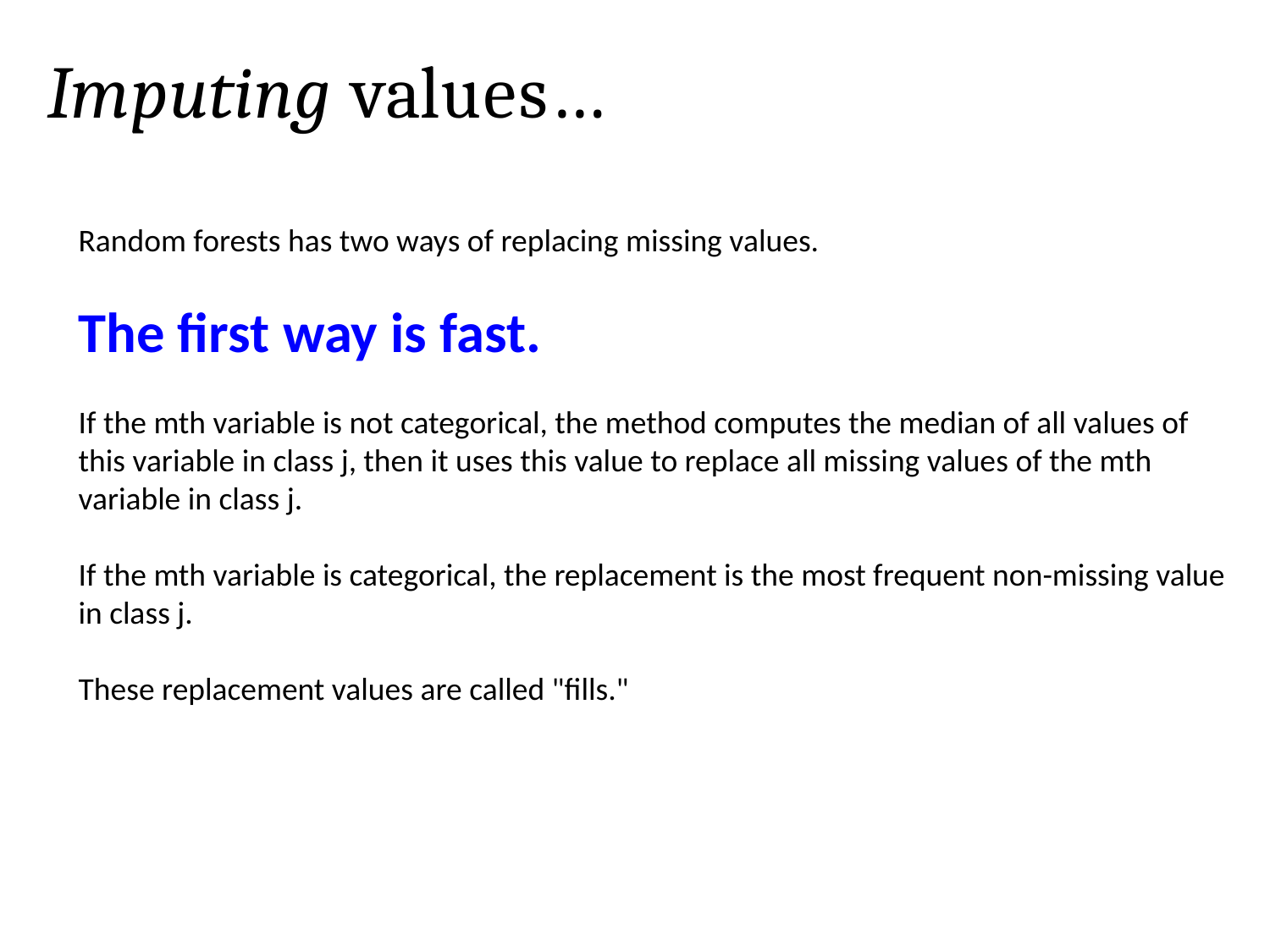

Imputing values…
Random forests has two ways of replacing missing values.

The first way is fast.

If the mth variable is not categorical, the method computes the median of all values of this variable in class j, then it uses this value to replace all missing values of the mth variable in class j.

If the mth variable is categorical, the replacement is the most frequent non-missing value in class j.

These replacement values are called "fills."